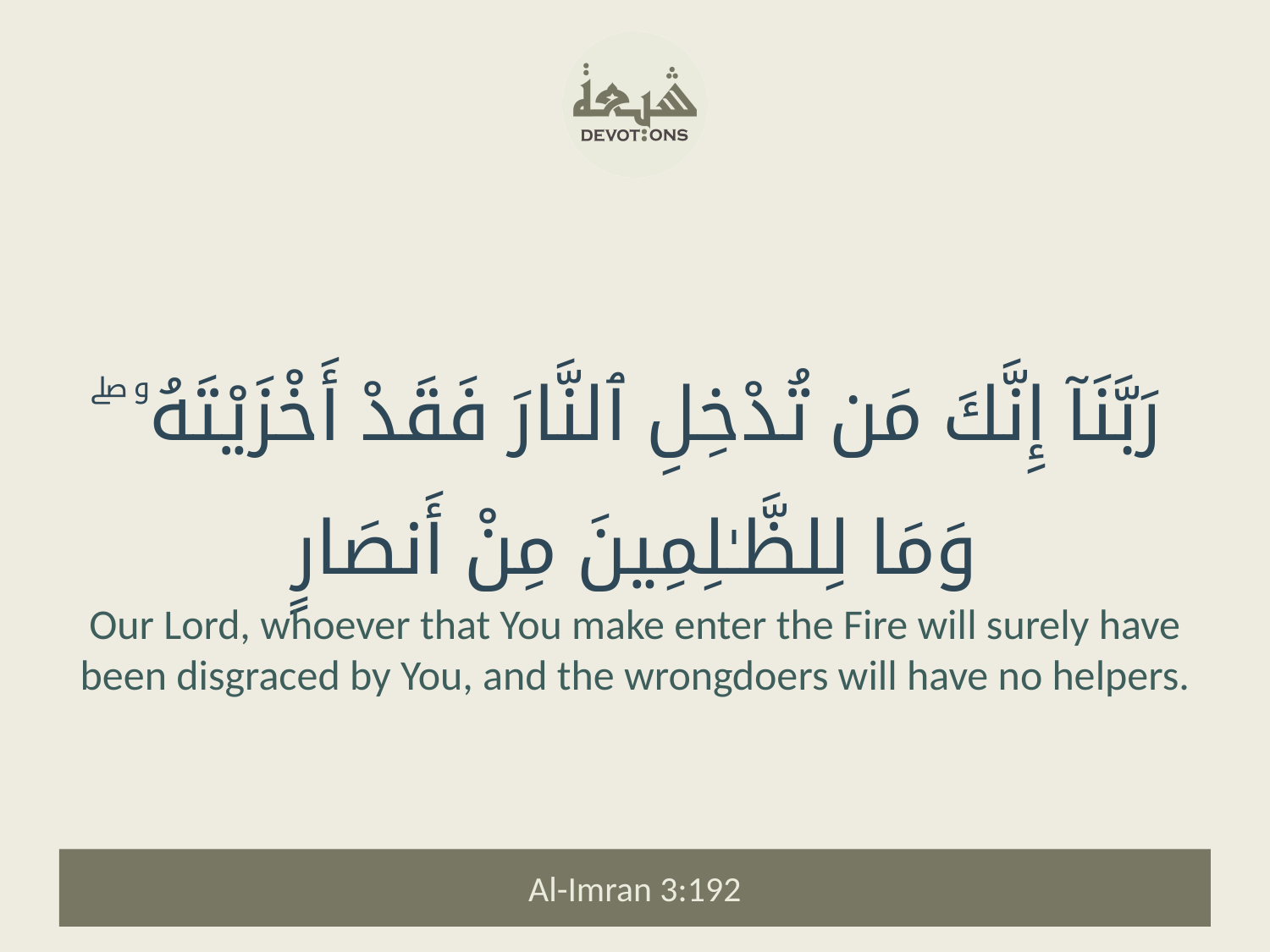

رَبَّنَآ إِنَّكَ مَن تُدْخِلِ ٱلنَّارَ فَقَدْ أَخْزَيْتَهُۥ ۖ وَمَا لِلظَّـٰلِمِينَ مِنْ أَنصَارٍ
Our Lord, whoever that You make enter the Fire will surely have been disgraced by You, and the wrongdoers will have no helpers.
Al-Imran 3:192